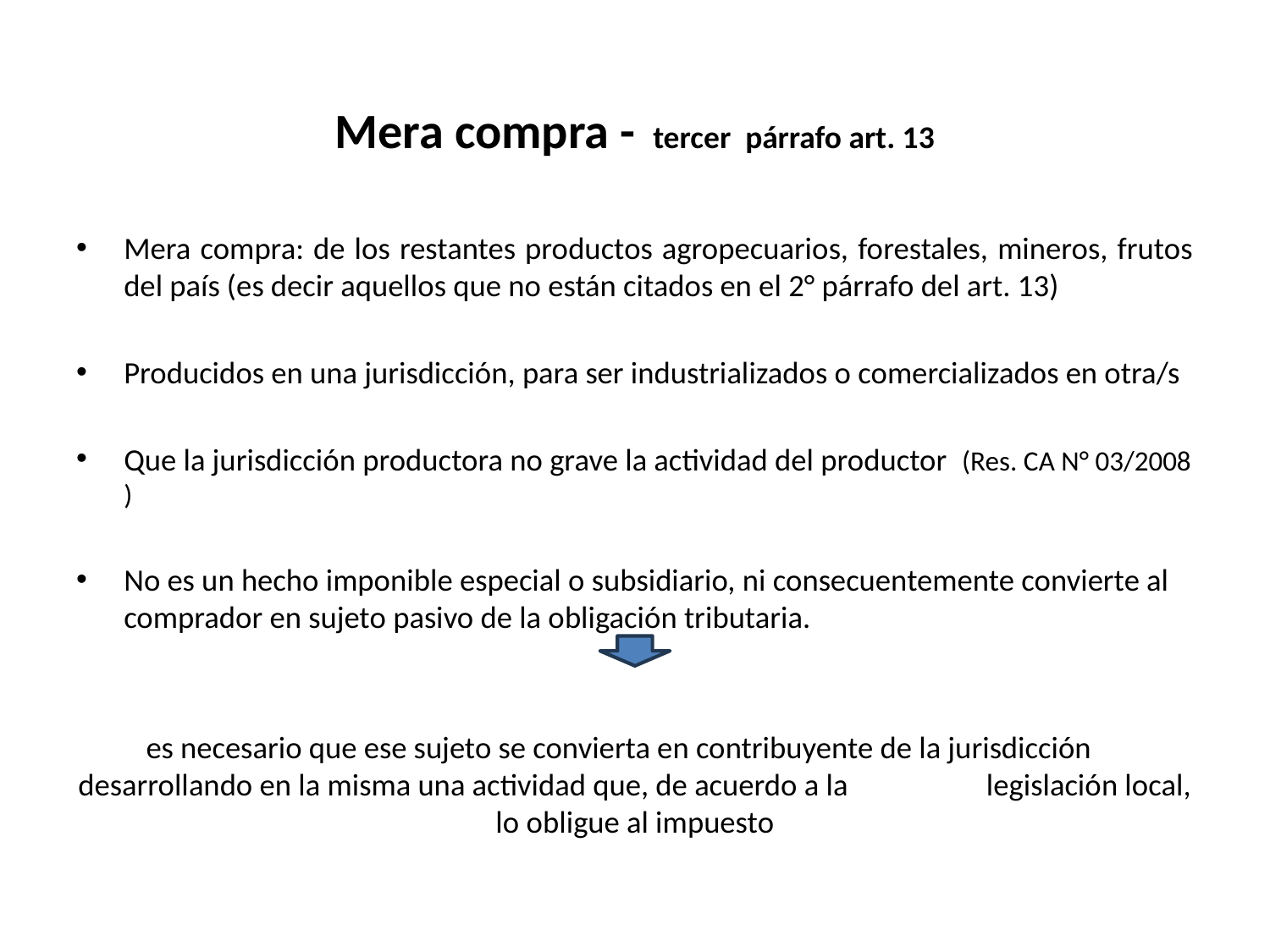

# Mera compra - tercer  párrafo art. 13
Mera compra: de los restantes productos agropecuarios, forestales, mineros, frutos del país (es decir aquellos que no están citados en el 2° párrafo del art. 13)

Producidos en una jurisdicción, para ser industrializados o comercializados en otra/s

Que la jurisdicción productora no grave la actividad del productor  (Res. CA N° 03/2008 )

No es un hecho imponible especial o subsidiario, ni consecuentemente convierte al comprador en sujeto pasivo de la obligación tributaria.

es necesario que ese sujeto se convierta en contribuyente de la jurisdicción 	desarrollando en la misma una actividad que, de acuerdo a la 		legislación local, lo obligue al impuesto